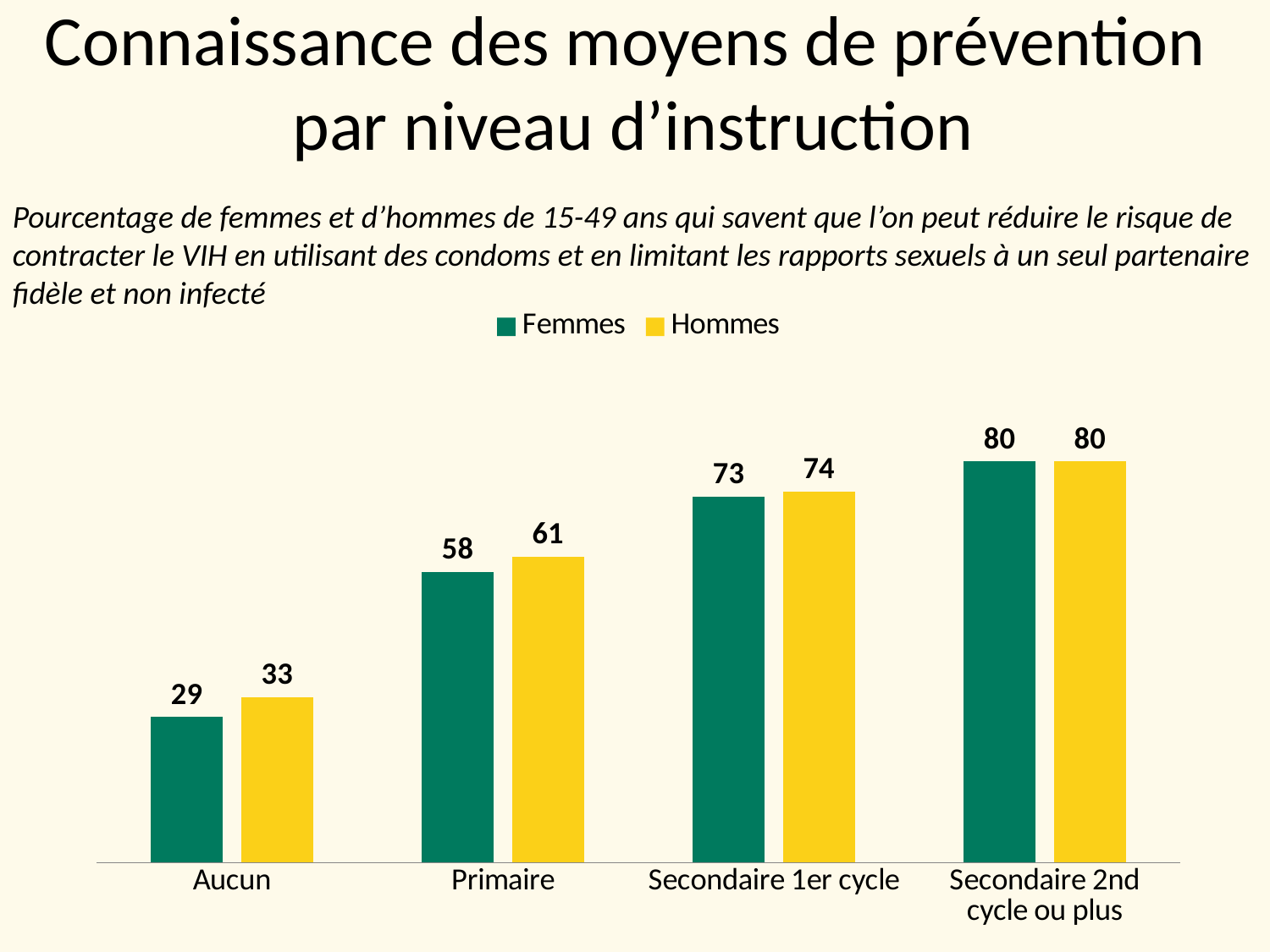

# Connaissance des moyens de prévention par niveau d’instruction
Pourcentage de femmes et d’hommes de 15-49 ans qui savent que l’on peut réduire le risque de contracter le VIH en utilisant des condoms et en limitant les rapports sexuels à un seul partenaire fidèle et non infecté

### Chart

| Category | Femmes | Hommes |
|---|---|---|
| Aucun | 29.0 | 33.0 |
| Primaire | 58.0 | 61.0 |
| Secondaire 1er cycle | 73.0 | 74.0 |
| Secondaire 2nd cycle ou plus | 80.0 | 80.0 |